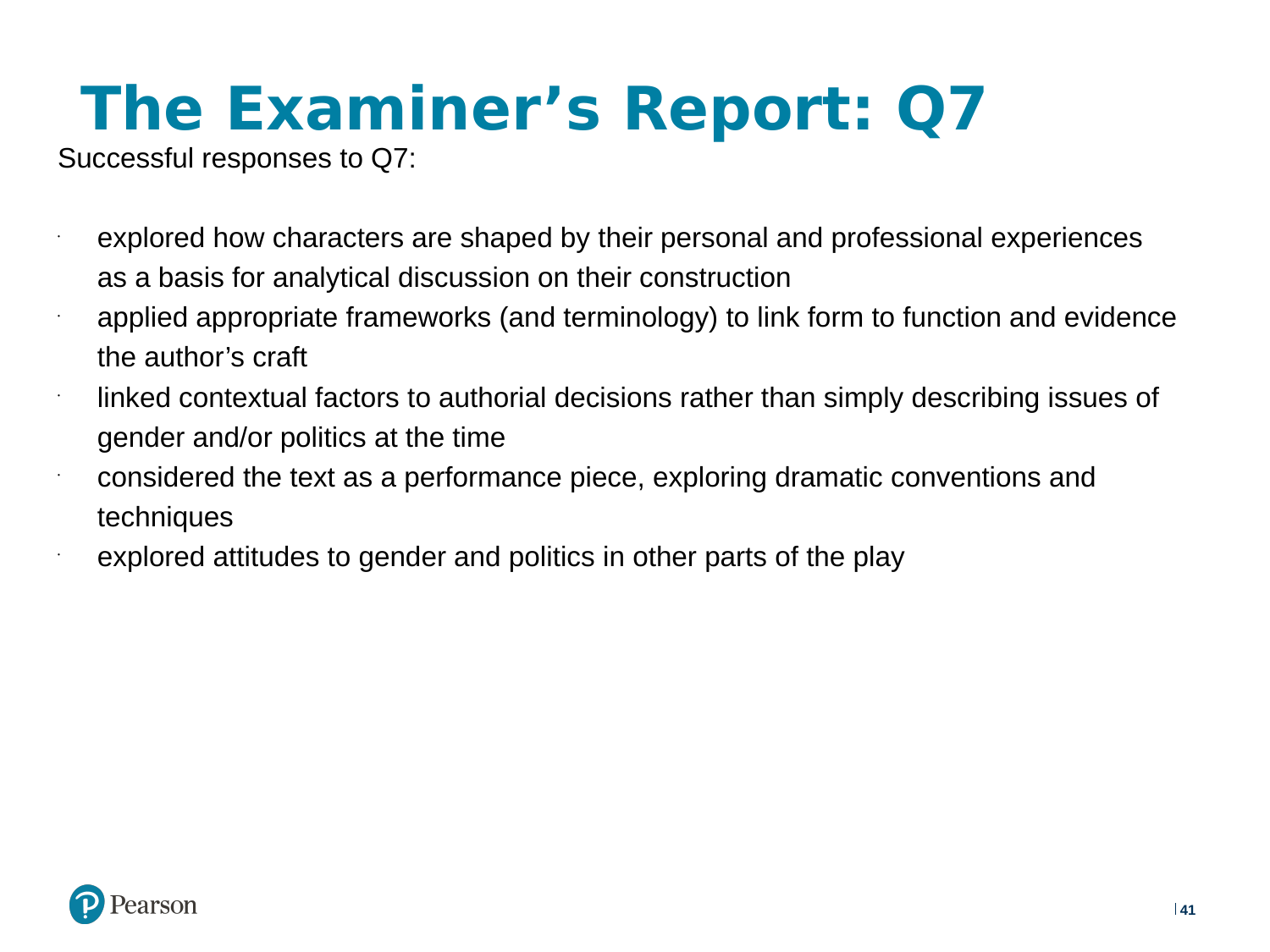

# The Examiner’s Report: Q7
Successful responses to Q7:

explored how characters are shaped by their personal and professional experiences as a basis for analytical discussion on their construction
applied appropriate frameworks (and terminology) to link form to function and evidence the author’s craft
linked contextual factors to authorial decisions rather than simply describing issues of gender and/or politics at the time
considered the text as a performance piece, exploring dramatic conventions and techniques
explored attitudes to gender and politics in other parts of the play

41